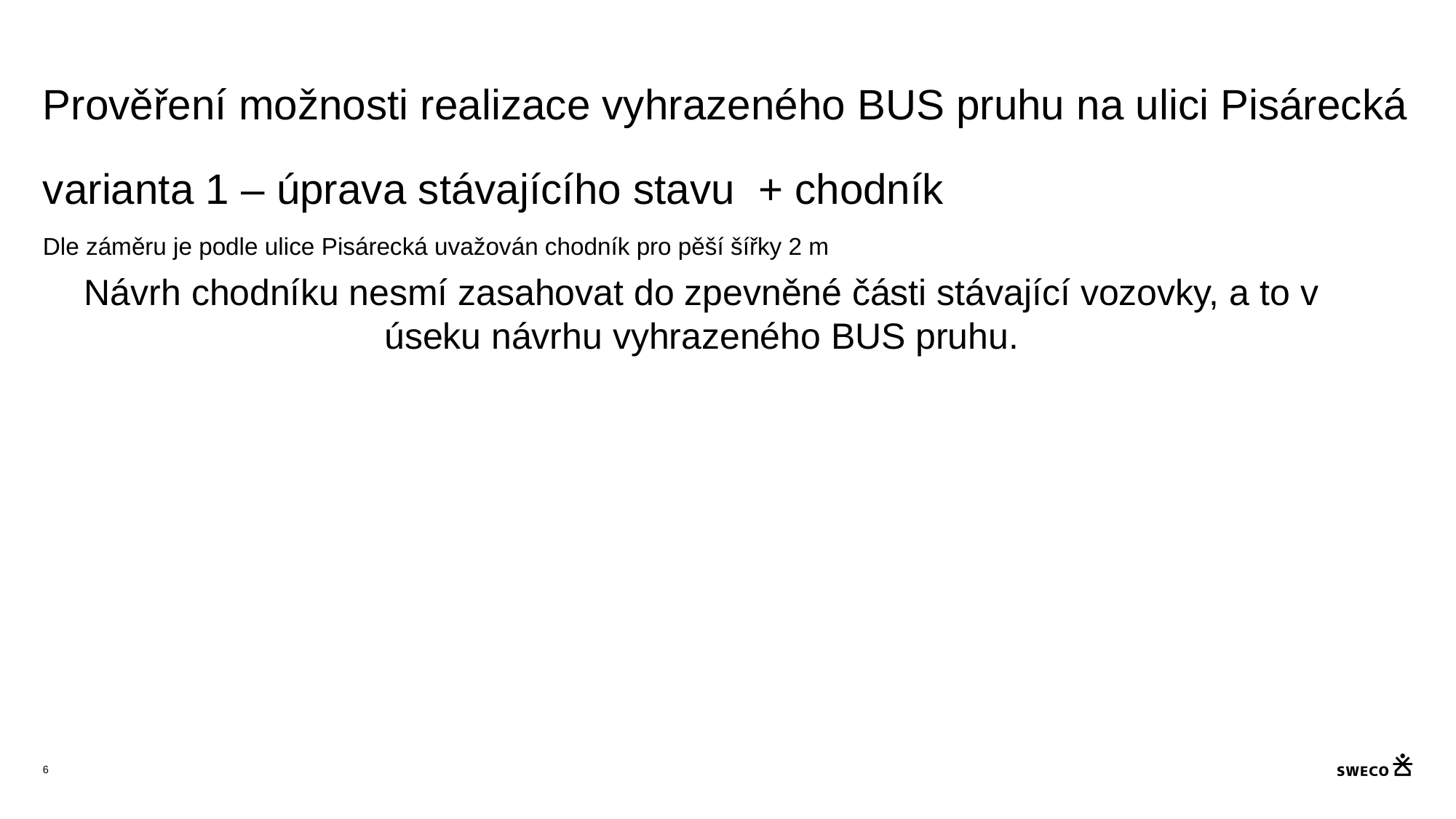

# Prověření možnosti realizace vyhrazeného BUS pruhu na ulici Pisárecká varianta 1 – úprava stávajícího stavu  + chodník
Dle záměru je podle ulice Pisárecká uvažován chodník pro pěší šířky 2 m
Návrh chodníku nesmí zasahovat do zpevněné části stávající vozovky, a to v úseku návrhu vyhrazeného BUS pruhu.

6